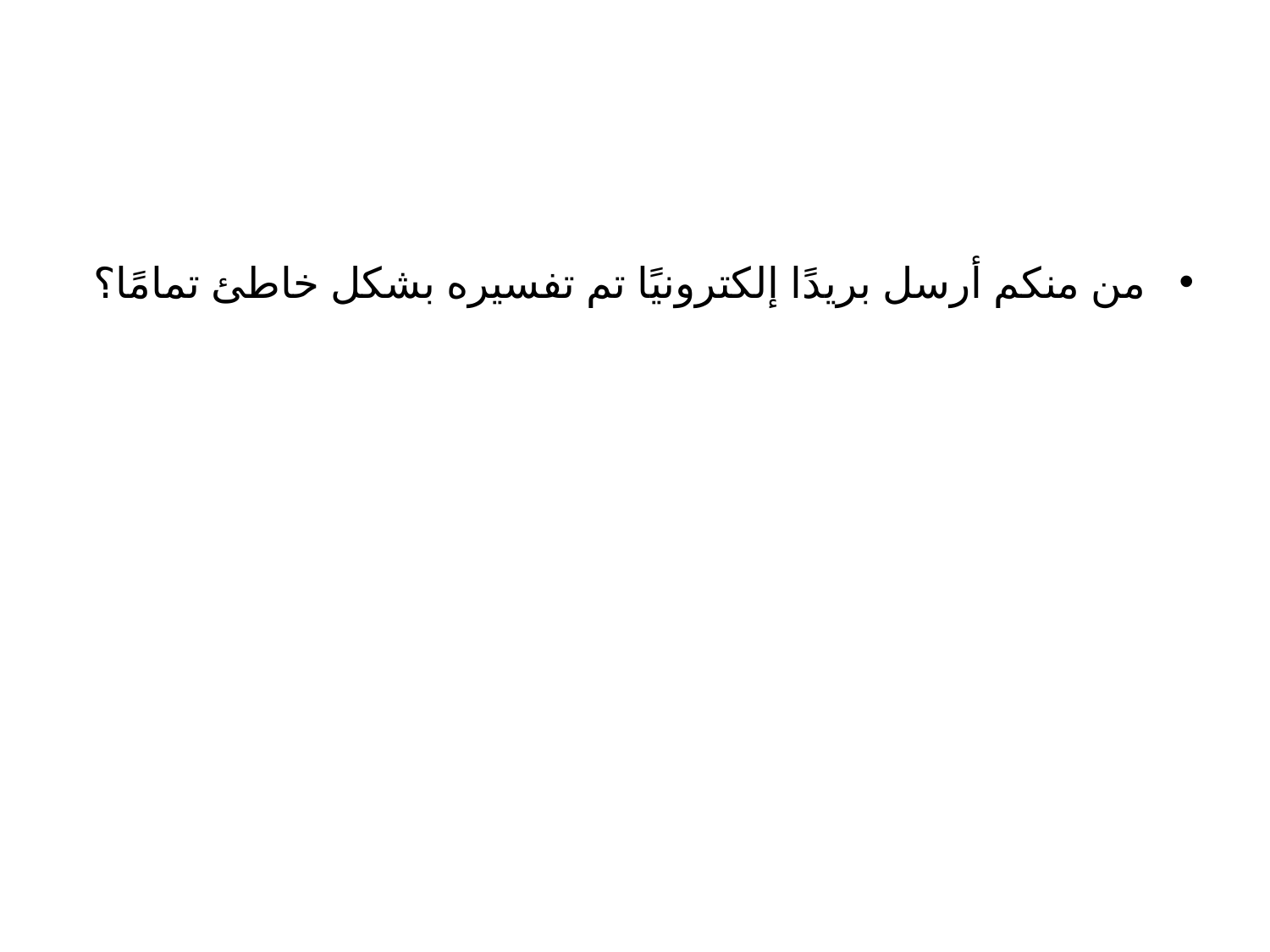

من منكم أرسل بريدًا إلكترونيًا تم تفسيره بشكل خاطئ تمامًا؟